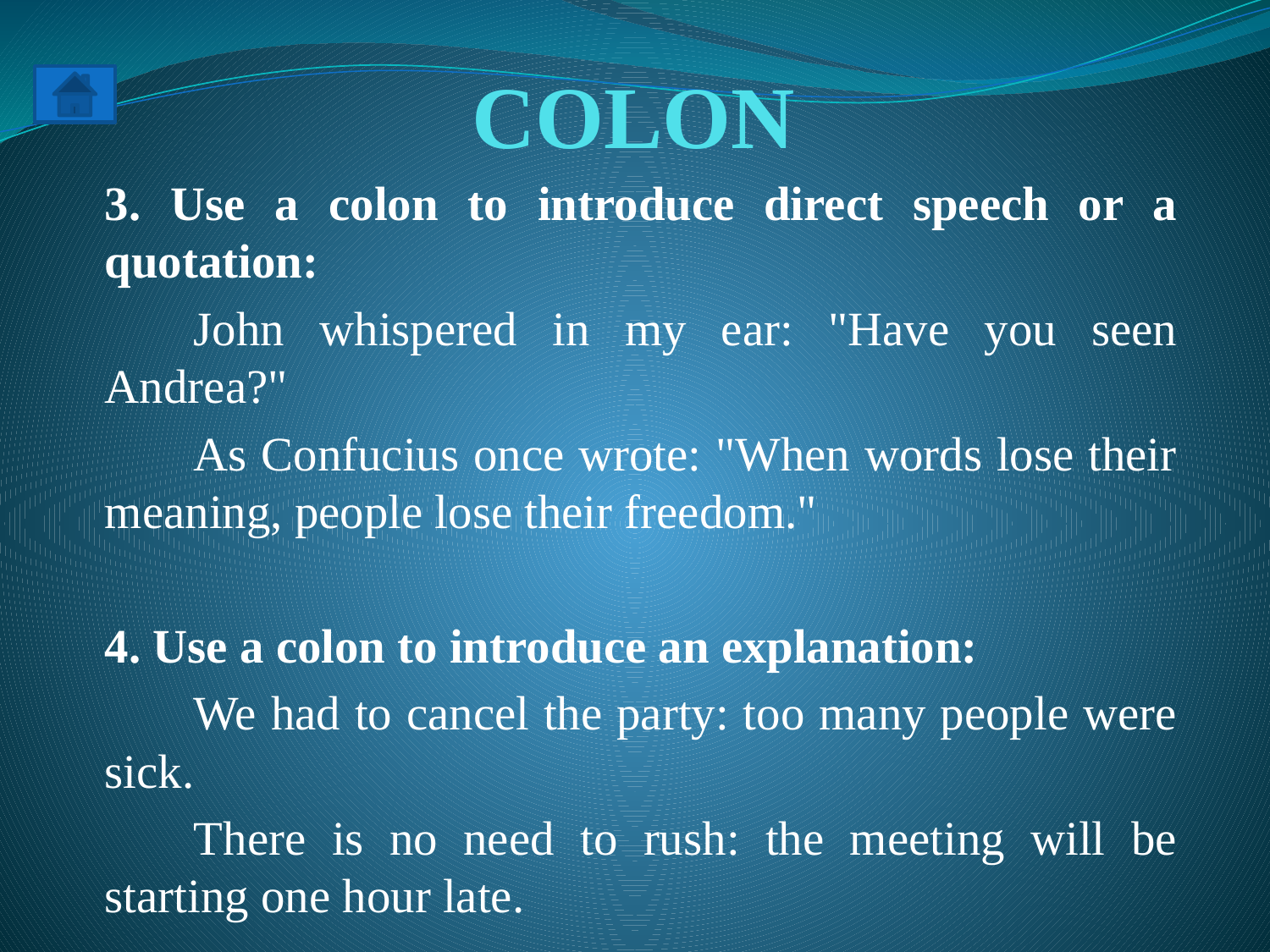

# COLON

3. Use a colon to introduce direct speech or a quotation:
	John whispered in my ear: "Have you seen Andrea?"
	As Confucius once wrote: "When words lose their meaning, people lose their freedom."

4. Use a colon to introduce an explanation:
	We had to cancel the party: too many people were sick.
	There is no need to rush: the meeting will be starting one hour late.